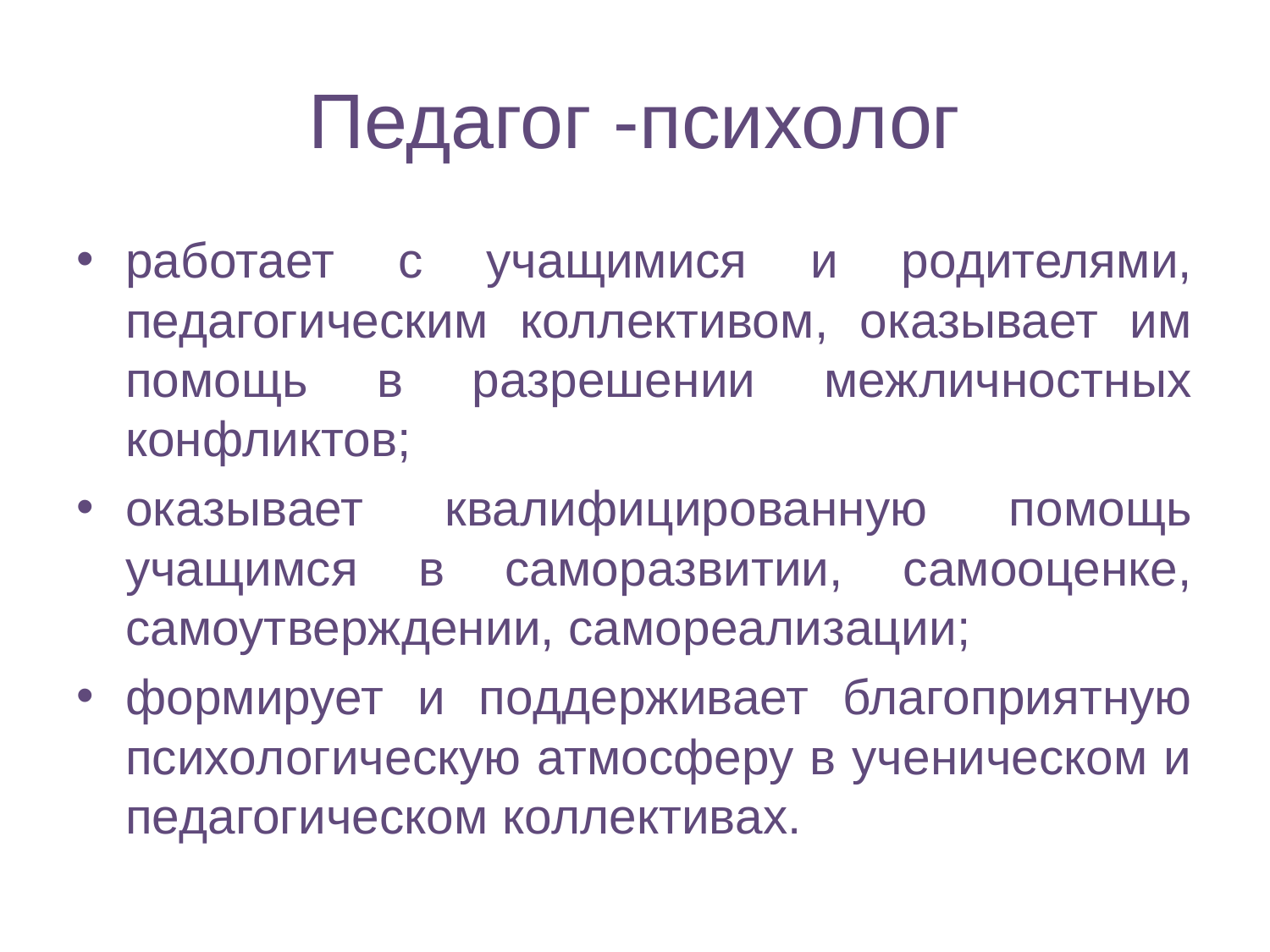

# Педагог -психолог
работает с учащимися и родителями, педагогическим коллективом, оказывает им помощь в разрешении межличностных конфликтов;
оказывает квалифицированную помощь учащимся в саморазвитии, самооценке, самоутверждении, самореализации;
формирует и поддерживает благоприятную психологическую атмосферу в ученическом и педагогическом коллективах.